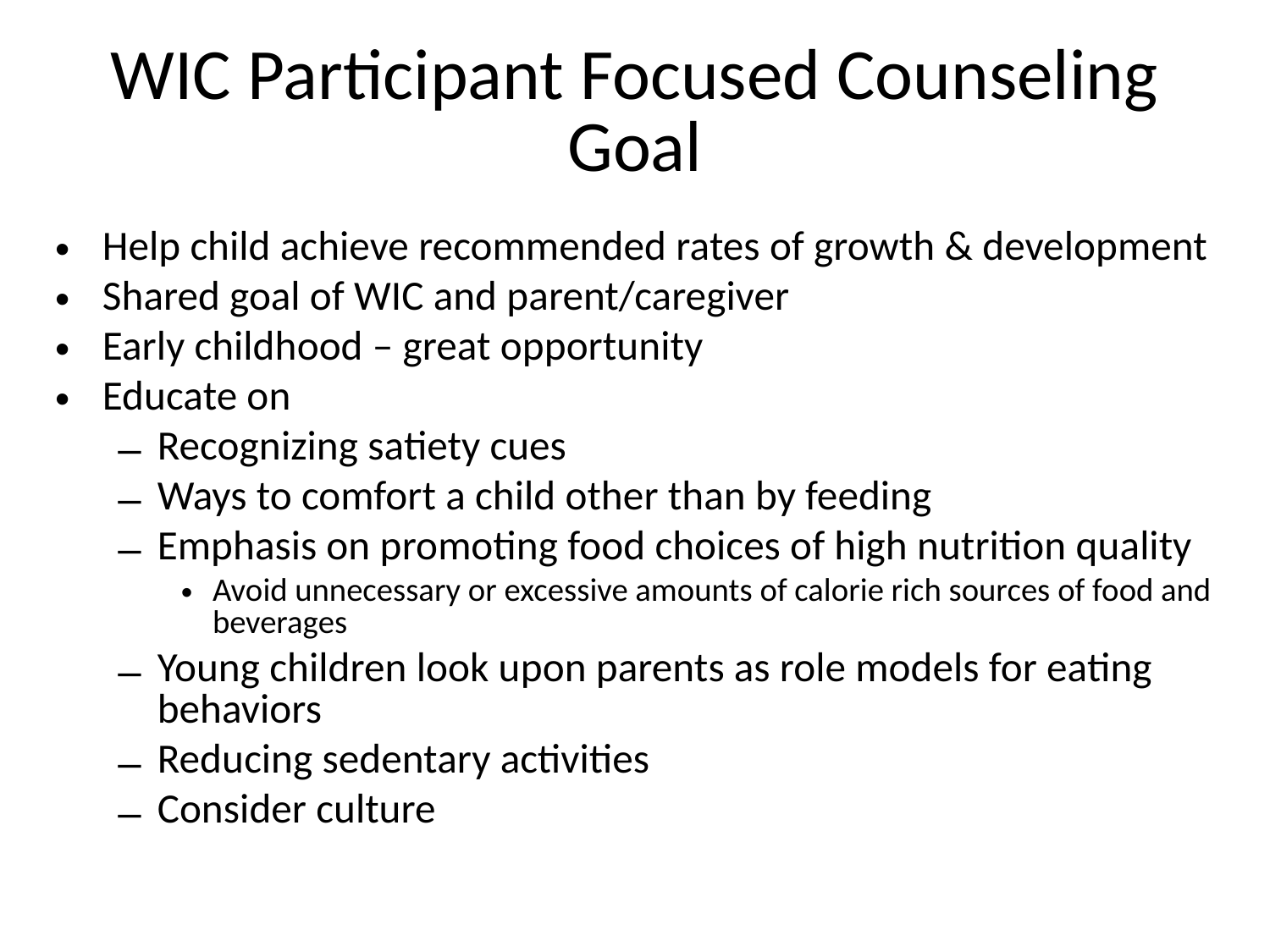

# WIC Participant Focused Counseling Goal
Help child achieve recommended rates of growth & development
Shared goal of WIC and parent/caregiver
Early childhood – great opportunity
Educate on
Recognizing satiety cues
Ways to comfort a child other than by feeding
Emphasis on promoting food choices of high nutrition quality
Avoid unnecessary or excessive amounts of calorie rich sources of food and beverages
Young children look upon parents as role models for eating behaviors
Reducing sedentary activities
Consider culture